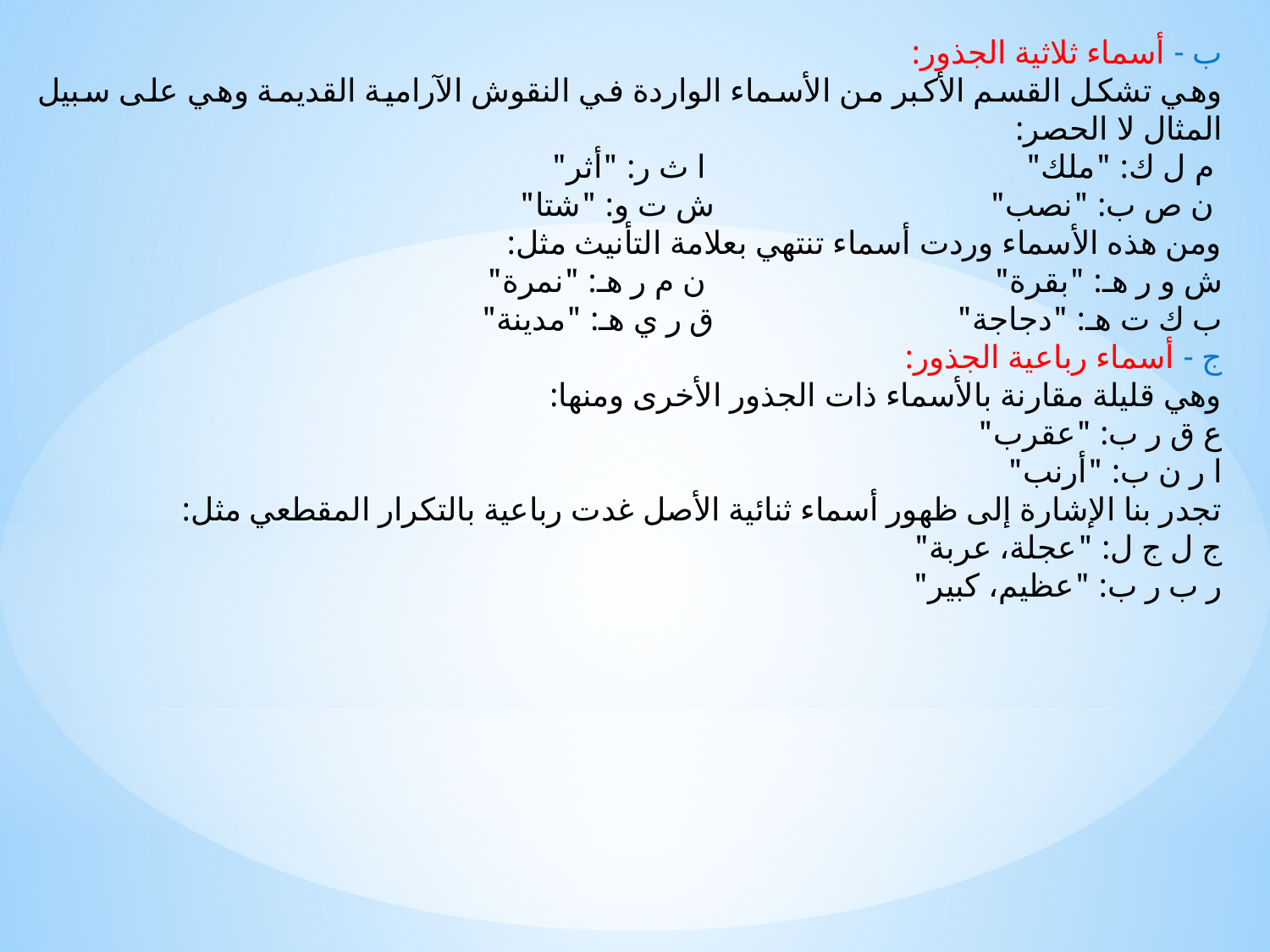

ب - أسماء ثلاثية الجذور:
وهي تشكل القسم الأكبر من الأسماء الواردة في النقوش الآرامية القديمة وهي على سبيل المثال لا الحصر:
 م ل ك: "ملك"   				 ا ث ر: "أثر"
 ن ص ب: "نصب" 				ش ت و: "شتا"
ومن هذه الأسماء وردت أسماء تنتهي بعلامة التأنيث مثل:
ش و ر هـ: "بقرة"   				 ن م ر هـ: "نمرة"
ب ك ت هـ: "دجاجة" 			ق ر ي هـ: "مدينة"
ج - أسماء رباعية الجذور:
وهي قليلة مقارنة بالأسماء ذات الجذور الأخرى ومنها:
ع ق ر ب: "عقرب"
ا ر ن ب:	 "أرنب"
تجدر بنا الإشارة إلى ظهور أسماء ثنائية الأصل غدت رباعية بالتكرار المقطعي مثل:
ج ل ج ل: "عجلة، عربة"
ر ب ر ب: "عظيم، كبير"